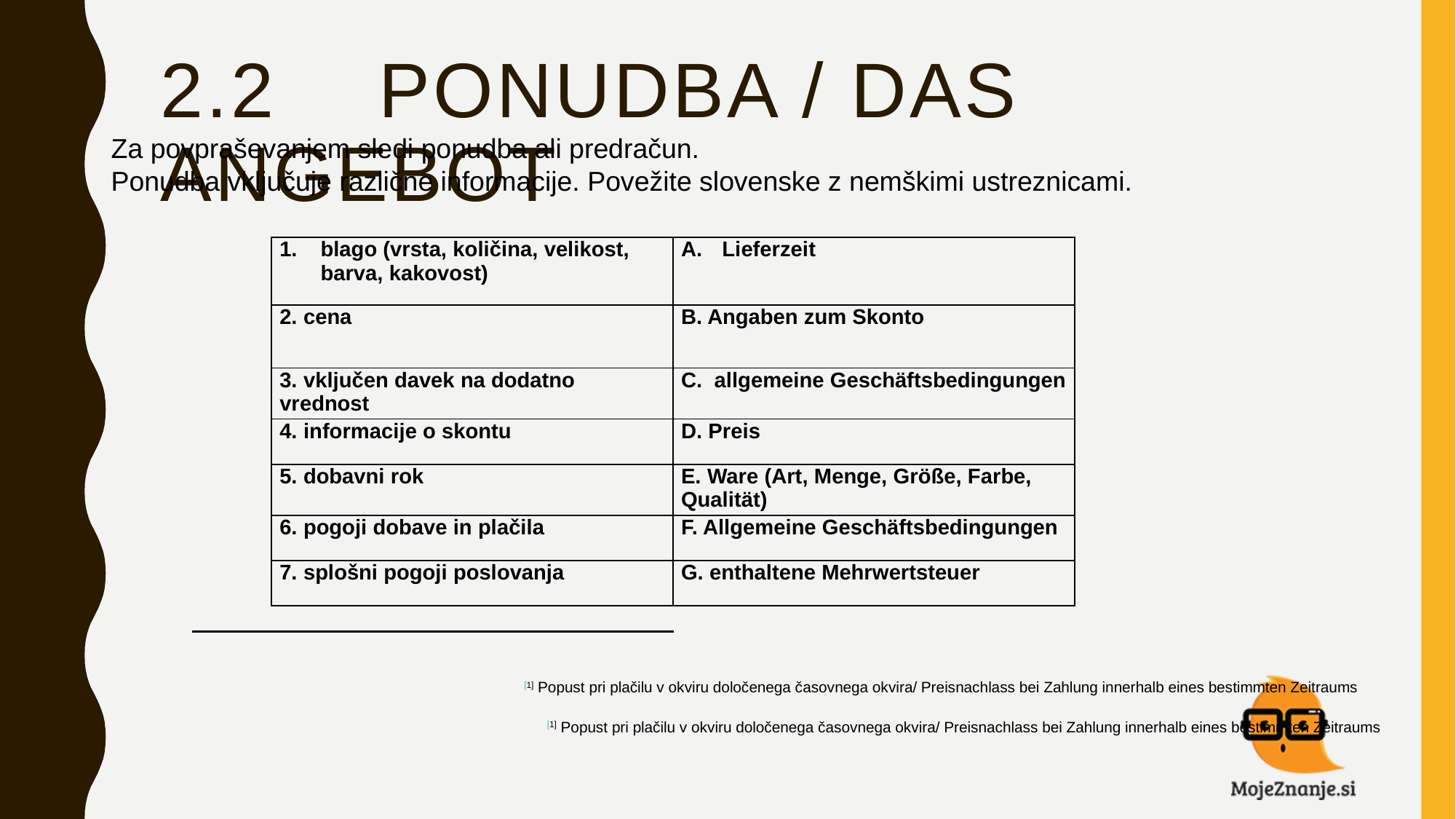

# 2.2	PONUDBA / DAS ANGEBOT
Za povpraševanjem sledi ponudba ali predračun.
Ponudba vključuje različne informacije. Povežite slovenske z nemškimi ustreznicami.

| blago (vrsta, količina, velikost, barva, kakovost) | Lieferzeit |
| --- | --- |
| 2. cena | B. Angaben zum Skonto |
| 3. vključen davek na dodatno vrednost | C. allgemeine Geschäftsbedingungen |
| 4. informacije o skontu | D. Preis |
| 5. dobavni rok | E. Ware (Art, Menge, Größe, Farbe, Qualität) |
| 6. pogoji dobave in plačila | F. Allgemeine Geschäftsbedingungen |
| 7. splošni pogoji poslovanja | G. enthaltene Mehrwertsteuer |

[1] Popust pri plačilu v okviru določenega časovnega okvira/ Preisnachlass bei Zahlung innerhalb eines bestimmten Zeitraums
[1] Popust pri plačilu v okviru določenega časovnega okvira/ Preisnachlass bei Zahlung innerhalb eines bestimmten Zeitraums